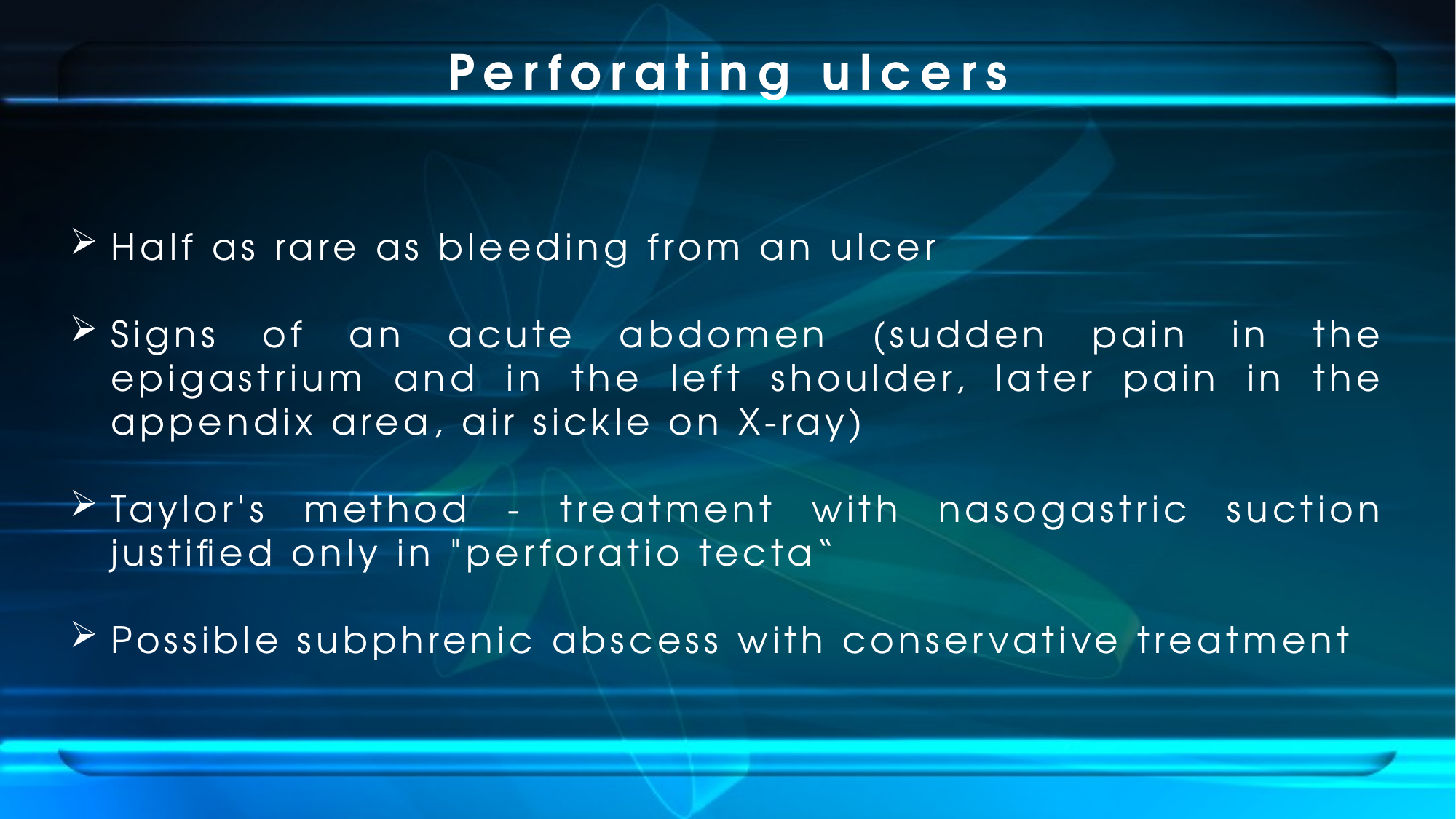

Perforating ulcers
Half as rare as bleeding from an ulcer

Signs of an acute abdomen (sudden pain in the epigastrium and in the left shoulder, later pain in the appendix area, air sickle on X-ray)

Taylor's method - treatment with nasogastric suction justified only in "perforatio tecta“

Possible subphrenic abscess with conservative treatment